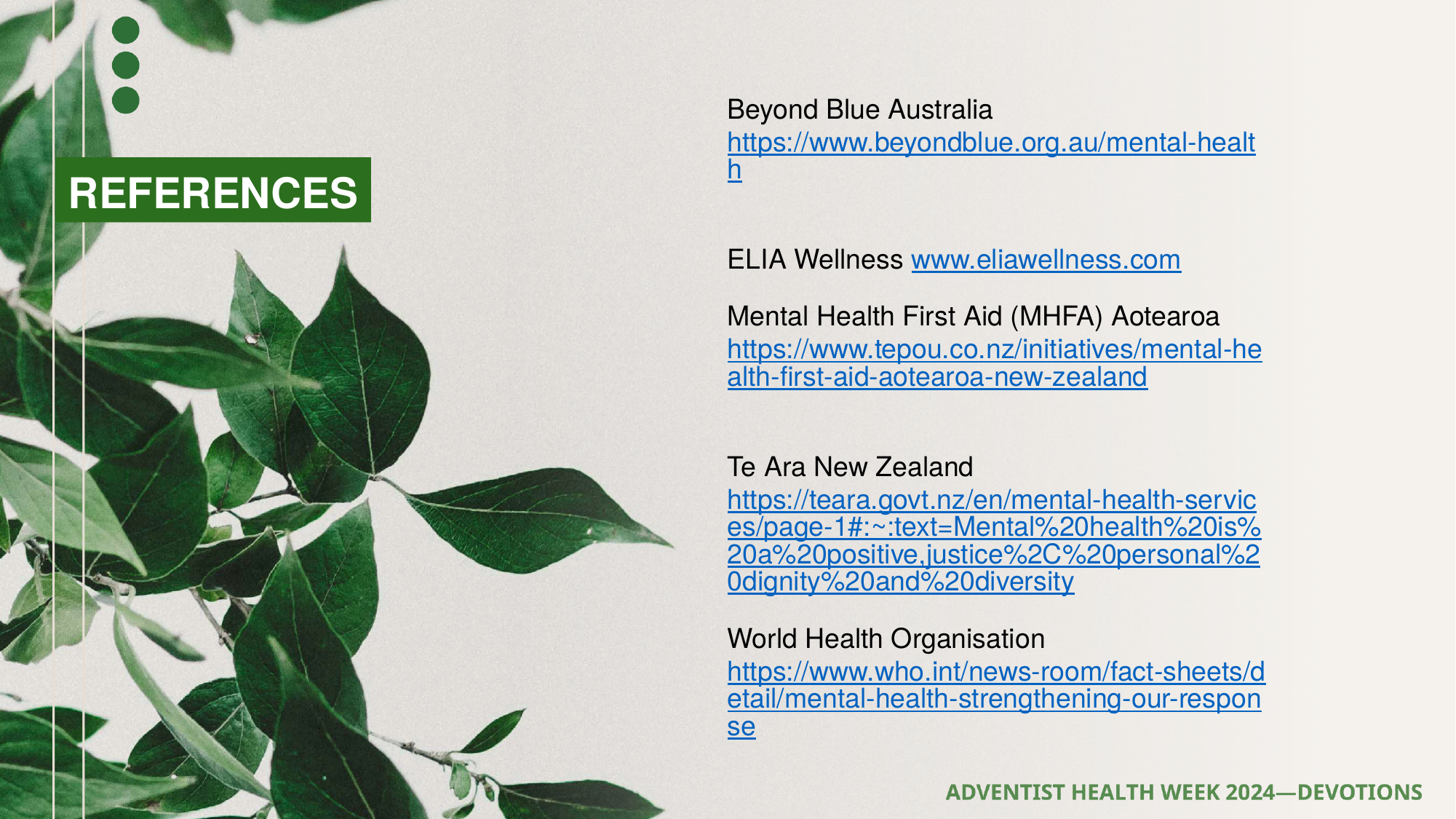

Beyond Blue Australia https://www.beyondblue.org.au/mental-health
ELIA Wellness www.eliawellness.com
Mental Health First Aid (MHFA) Aotearoa https://www.tepou.co.nz/initiatives/mental-health-first-aid-aotearoa-new-zealand
Te Ara New Zealand https://teara.govt.nz/en/mental-health-services/page-1#:~:text=Mental%20health%20is%20a%20positive,justice%2C%20personal%20dignity%20and%20diversity
World Health Organisation https://www.who.int/news-room/fact-sheets/detail/mental-health-strengthening-our-response
REFERENCES